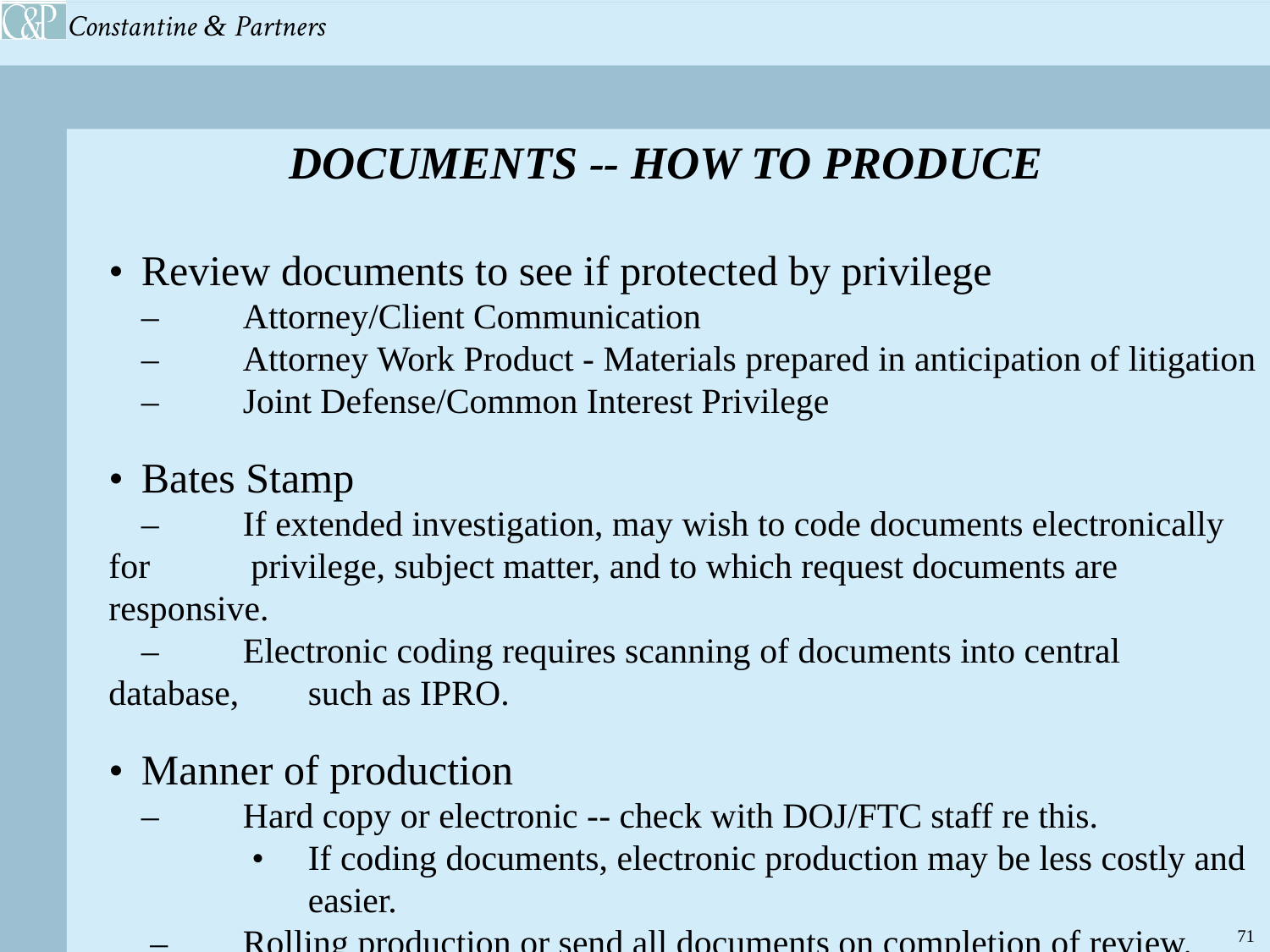

DOCUMENTS -- HOW TO PRODUCE
• 	Review documents to see if protected by privilege
	– 		Attorney/Client Communication
	– 		Attorney Work Product - Materials prepared in anticipation of litigation
	– 		Joint Defense/Common Interest Privilege

• 	Bates Stamp
	– 		If extended investigation, may wish to code documents electronically for 			privilege, subject matter, and to which request documents are responsive.
	– 		Electronic coding requires scanning of documents into central database, 		such as IPRO.

• 	Manner of production
	– 		Hard copy or electronic -- check with DOJ/FTC staff re this.
			 • 	If coding documents, electronic production may be less costly and 					easier.
	 – 		Rolling production or send all documents on completion of review.